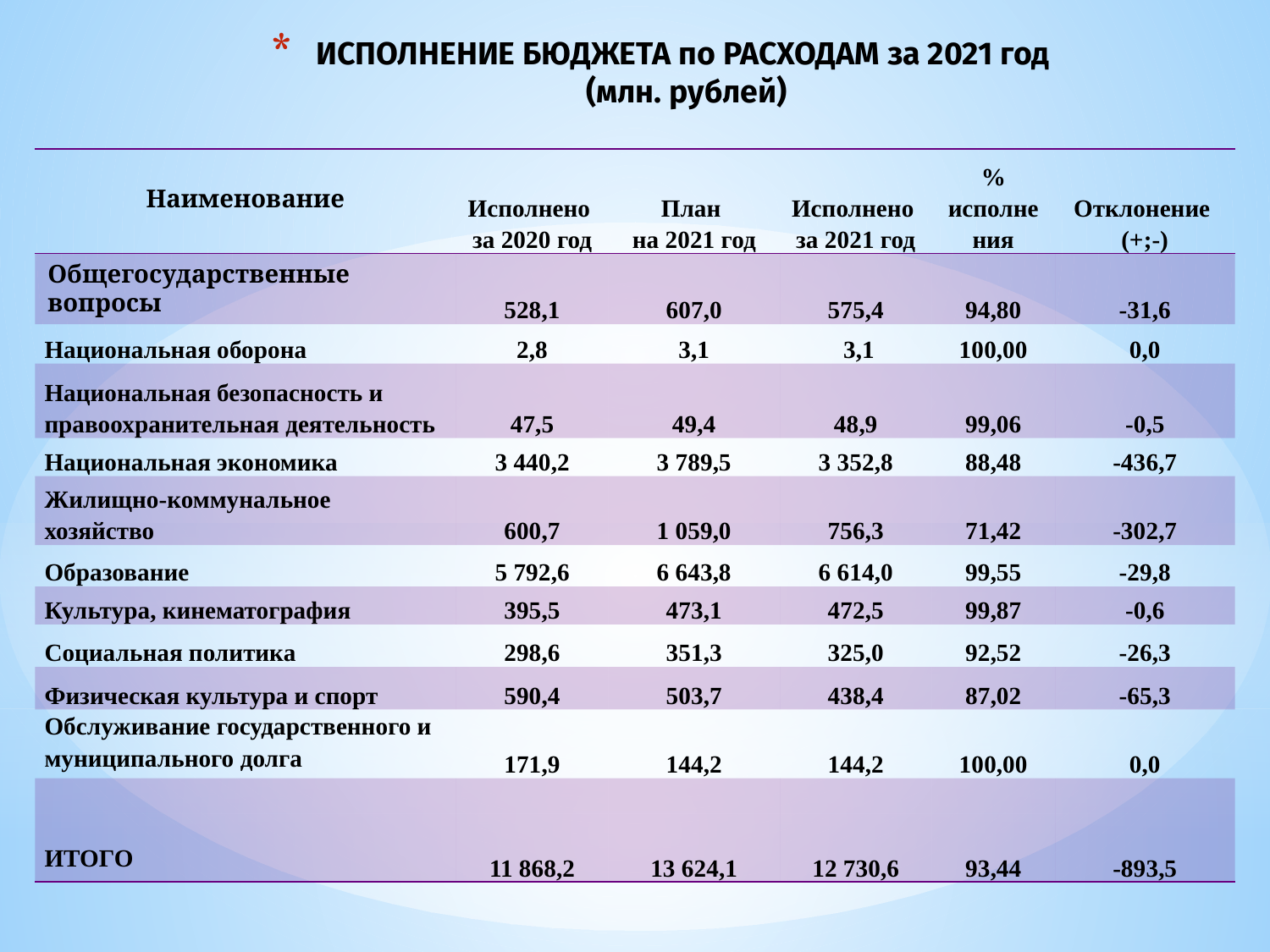

# ИСПОЛНЕНИЕ БЮДЖЕТА по РАСХОДАМ за 2021 год (млн. рублей)
| Наименование | Исполнено за 2020 год | План на 2021 год | Исполнено за 2021 год | % исполнения | Отклонение (+;-) |
| --- | --- | --- | --- | --- | --- |
| Общегосударственные вопросы | 528,1 | 607,0 | 575,4 | 94,80 | -31,6 |
| Национальная оборона | 2,8 | 3,1 | 3,1 | 100,00 | 0,0 |
| Национальная безопасность и правоохранительная деятельность | 47,5 | 49,4 | 48,9 | 99,06 | -0,5 |
| Национальная экономика | 3 440,2 | 3 789,5 | 3 352,8 | 88,48 | -436,7 |
| Жилищно-коммунальное хозяйство | 600,7 | 1 059,0 | 756,3 | 71,42 | -302,7 |
| Образование | 5 792,6 | 6 643,8 | 6 614,0 | 99,55 | -29,8 |
| Культура, кинематография | 395,5 | 473,1 | 472,5 | 99,87 | -0,6 |
| Социальная политика | 298,6 | 351,3 | 325,0 | 92,52 | -26,3 |
| Физическая культура и спорт | 590,4 | 503,7 | 438,4 | 87,02 | -65,3 |
| Обслуживание государственного и муниципального долга | 171,9 | 144,2 | 144,2 | 100,00 | 0,0 |
|  |  |  |  |  |  |
| ИТОГО | 11 868,2 | 13 624,1 | 12 730,6 | 93,44 | -893,5 |